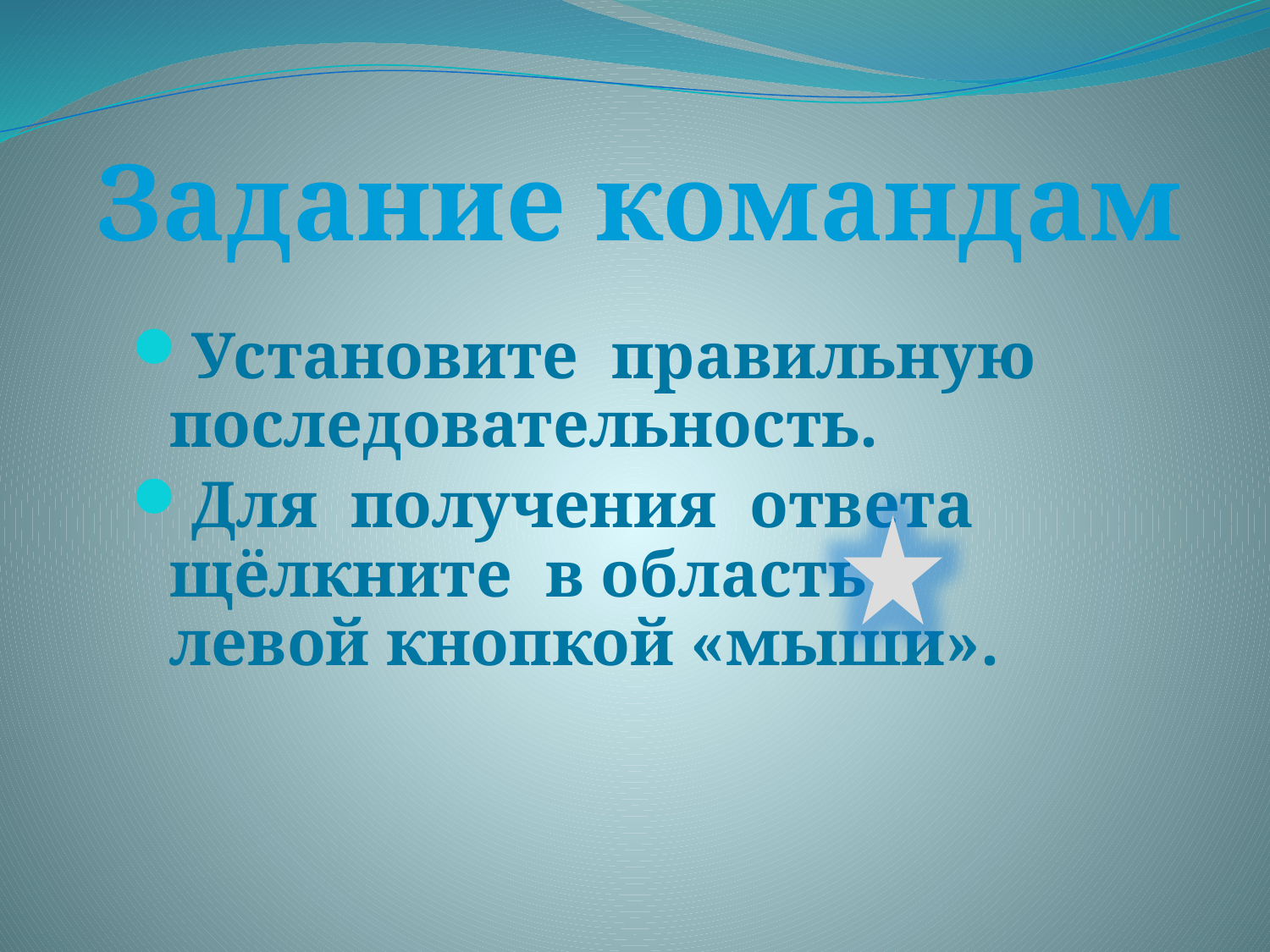

Задание командам
Установите  правильную последовательность.
Для  получения  ответа щёлкните  в область            левой кнопкой «мыши».